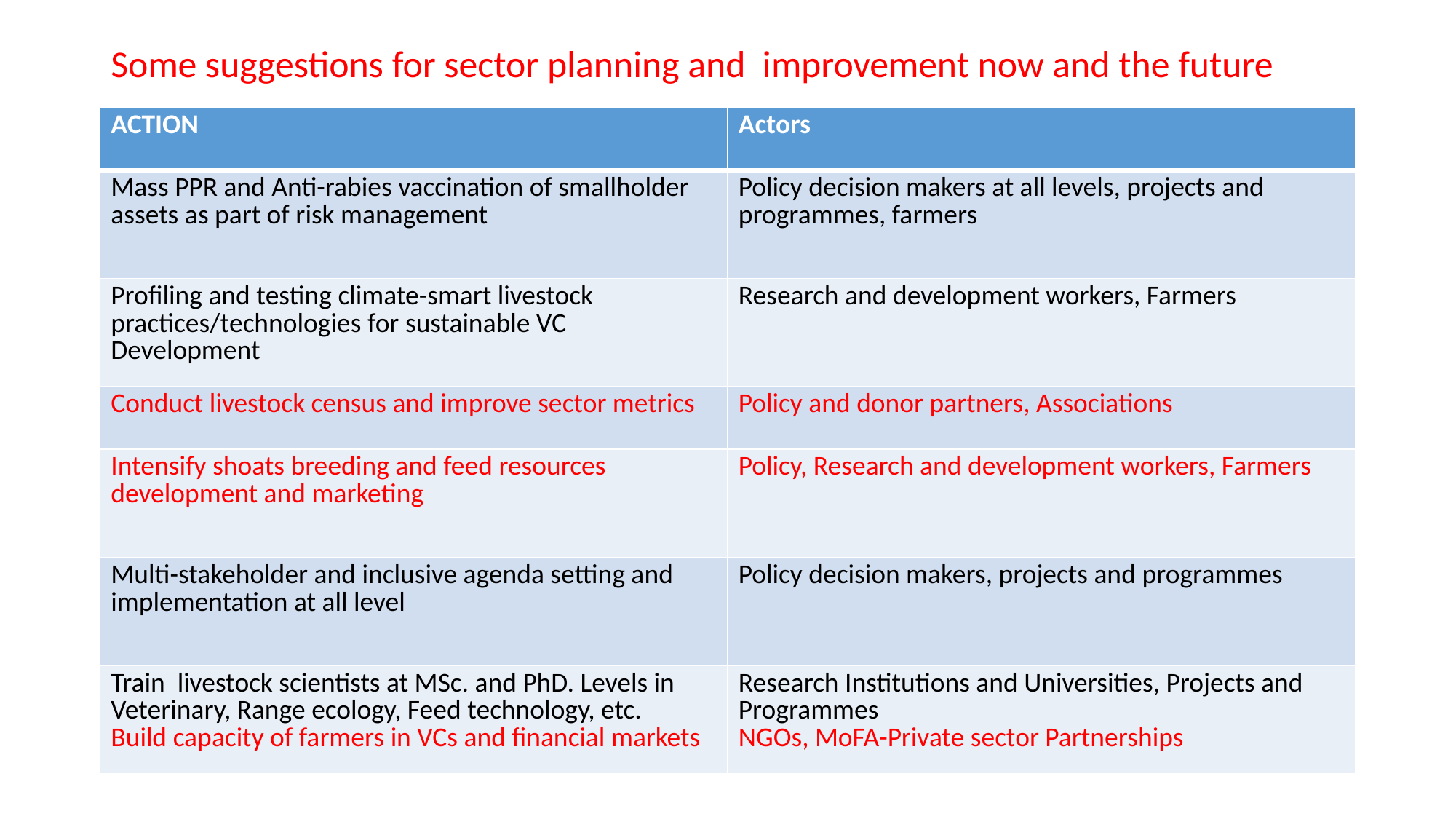

# Some suggestions for sector planning and  improvement now and the future
| ACTION | Actors |
| --- | --- |
| Mass PPR and Anti-rabies vaccination of smallholder assets as part of risk management | Policy decision makers at all levels, projects and programmes, farmers |
| Profiling and testing climate-smart livestock practices/technologies for sustainable VC Development | Research and development workers, Farmers |
| Conduct livestock census and improve sector metrics | Policy and donor partners, Associations |
| Intensify shoats breeding and feed resources development and marketing | Policy, Research and development workers, Farmers |
| Multi-stakeholder and inclusive agenda setting and implementation at all level | Policy decision makers, projects and programmes |
| Train livestock scientists at MSc. and PhD. Levels in Veterinary, Range ecology, Feed technology, etc. Build capacity of farmers in VCs and financial markets | Research Institutions and Universities, Projects and Programmes NGOs, MoFA-Private sector Partnerships |